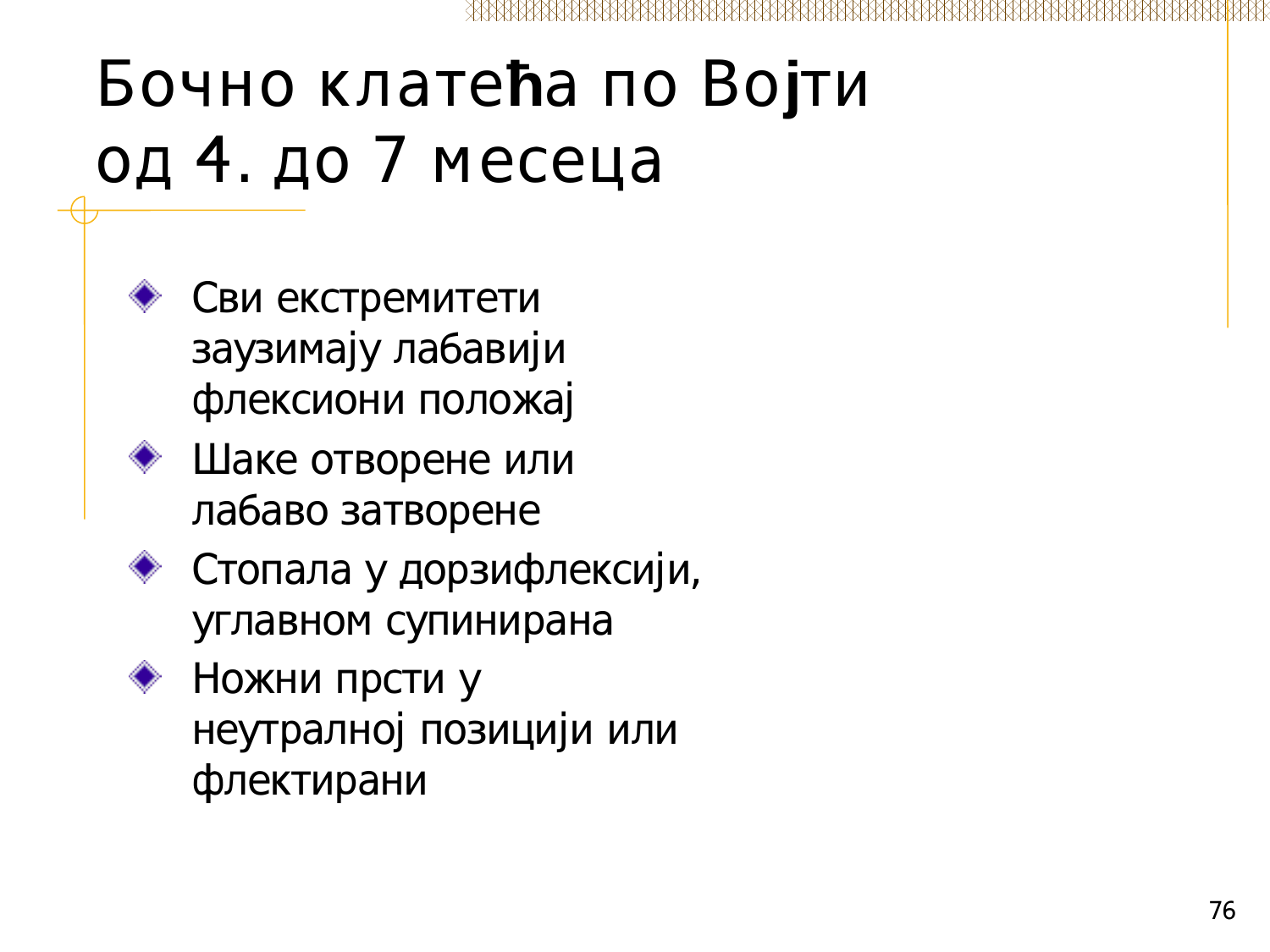

# Бочно клатећа по Војти од 4. до 7 месеца
Сви екстремитети заузимају лабавији флексиони положај
Шаке отворене или лабаво затворене
Стопала у дорзифлексији, углавном супинирана
Ножни прсти у неутралној позицији или флектирани

76